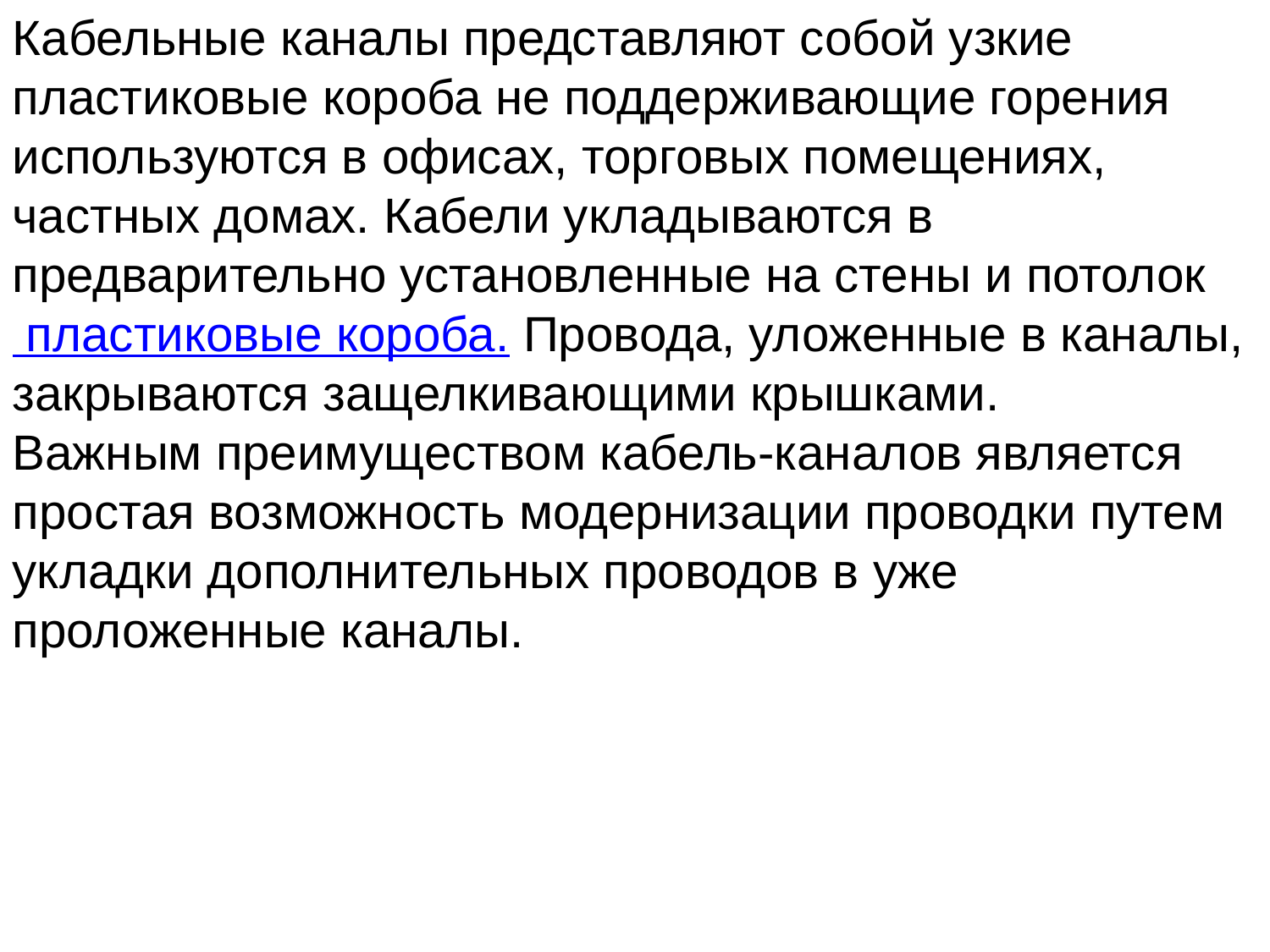

Кабельные каналы представляют собой узкие пластиковые короба не поддерживающие горения используются в офисах, торговых помещениях, частных домах. Кабели укладываются в предварительно установленные на стены и потолок пластиковые короба. Провода, уложенные в каналы, закрываются защелкивающими крышками.
Важным преимуществом кабель-каналов является простая возможность модернизации проводки путем укладки дополнительных проводов в уже проложенные каналы.